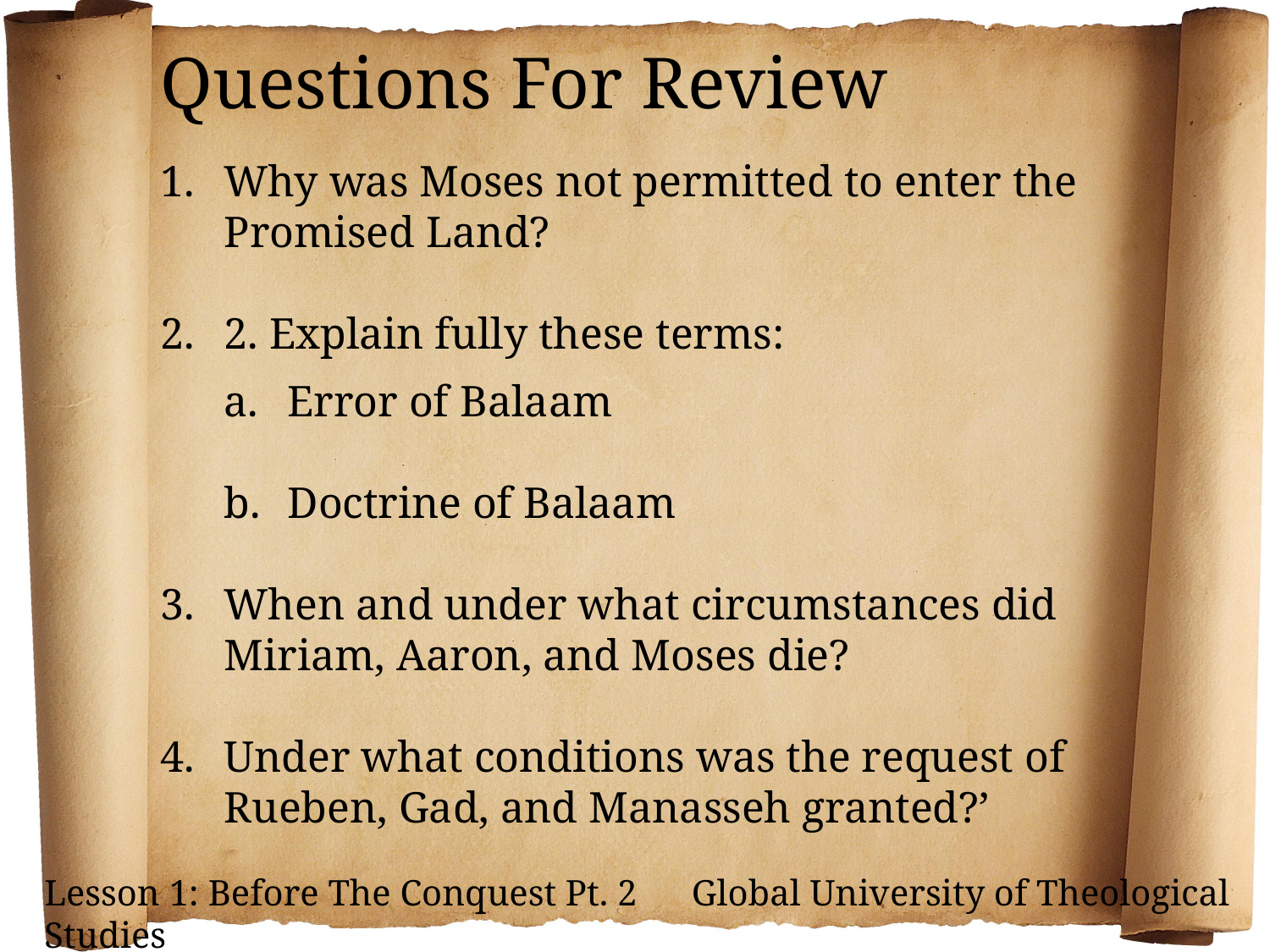

Questions For Review
Why was Moses not permitted to enter the Promised Land?

2. Explain fully these terms:

Error of Balaam

Doctrine of Balaam

When and under what circumstances did Miriam, Aaron, and Moses die?

Under what conditions was the request of Rueben, Gad, and Manasseh granted?’
Lesson 1: Before The Conquest Pt. 2      Global University of Theological Studies